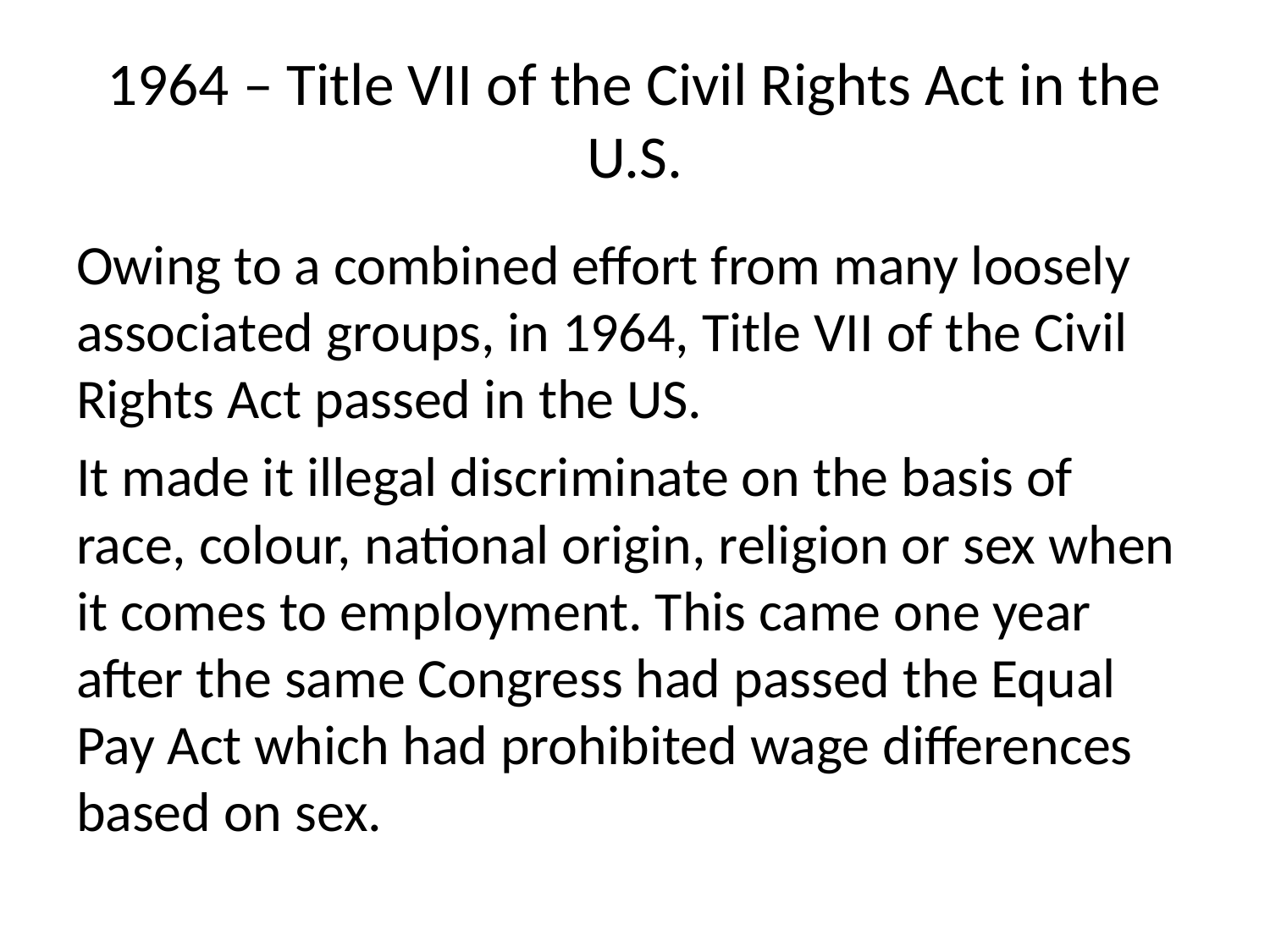

# 1964 – Title VII of the Civil Rights Act in the U.S.
Owing to a combined effort from many loosely associated groups, in 1964, Title VII of the Civil Rights Act passed in the US.
It made it illegal discriminate on the basis of race, colour, national origin, religion or sex when it comes to employment. This came one year after the same Congress had passed the Equal Pay Act which had prohibited wage differences based on sex.